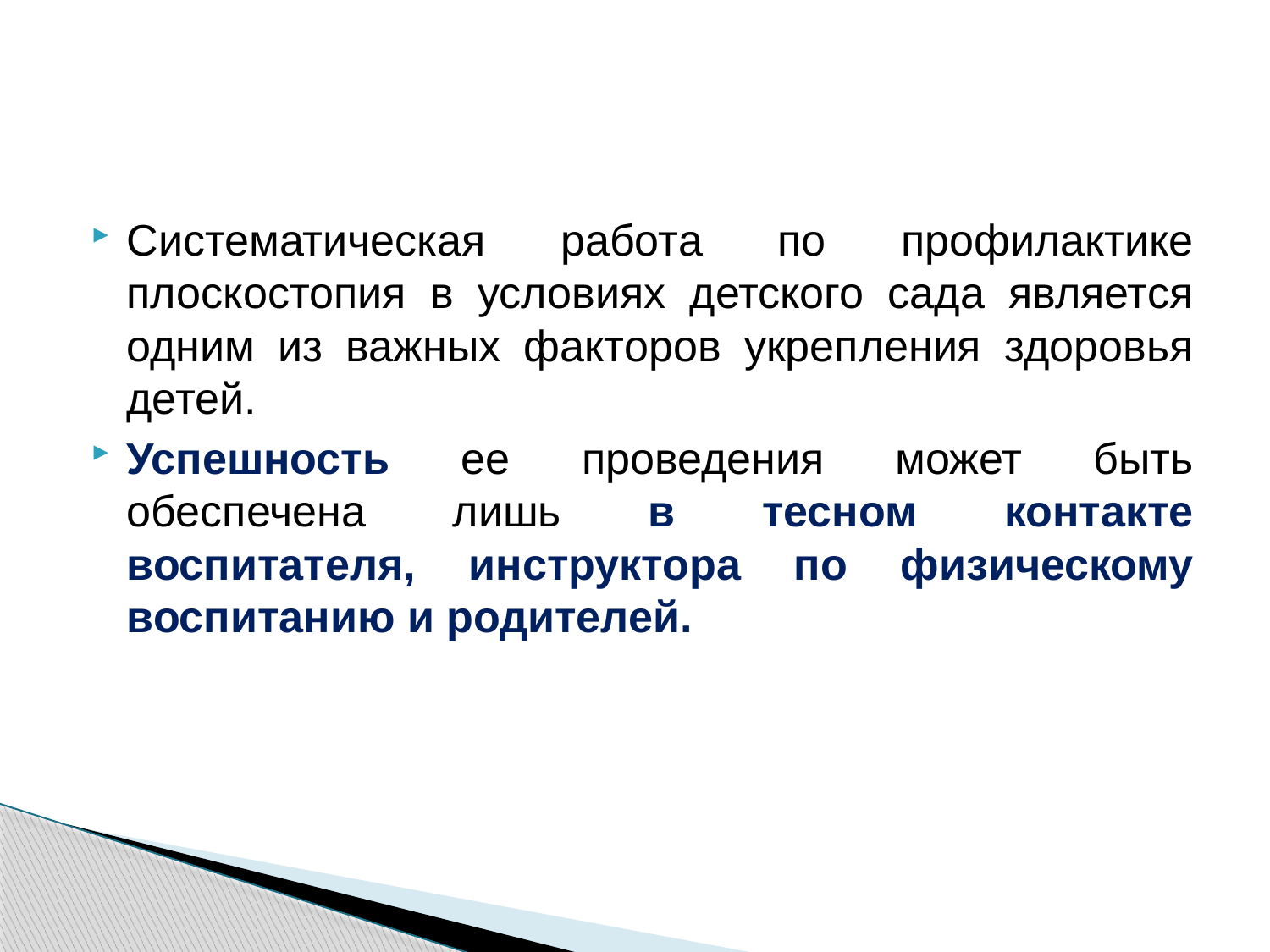

Систематическая работа по профилактике плоскостопия в условиях детского сада является одним из важных факторов укрепления здоровья детей.
Успешность ее проведения может быть обеспечена лишь в тесном контакте воспитателя, инструктора по физическому воспитанию и родителей.